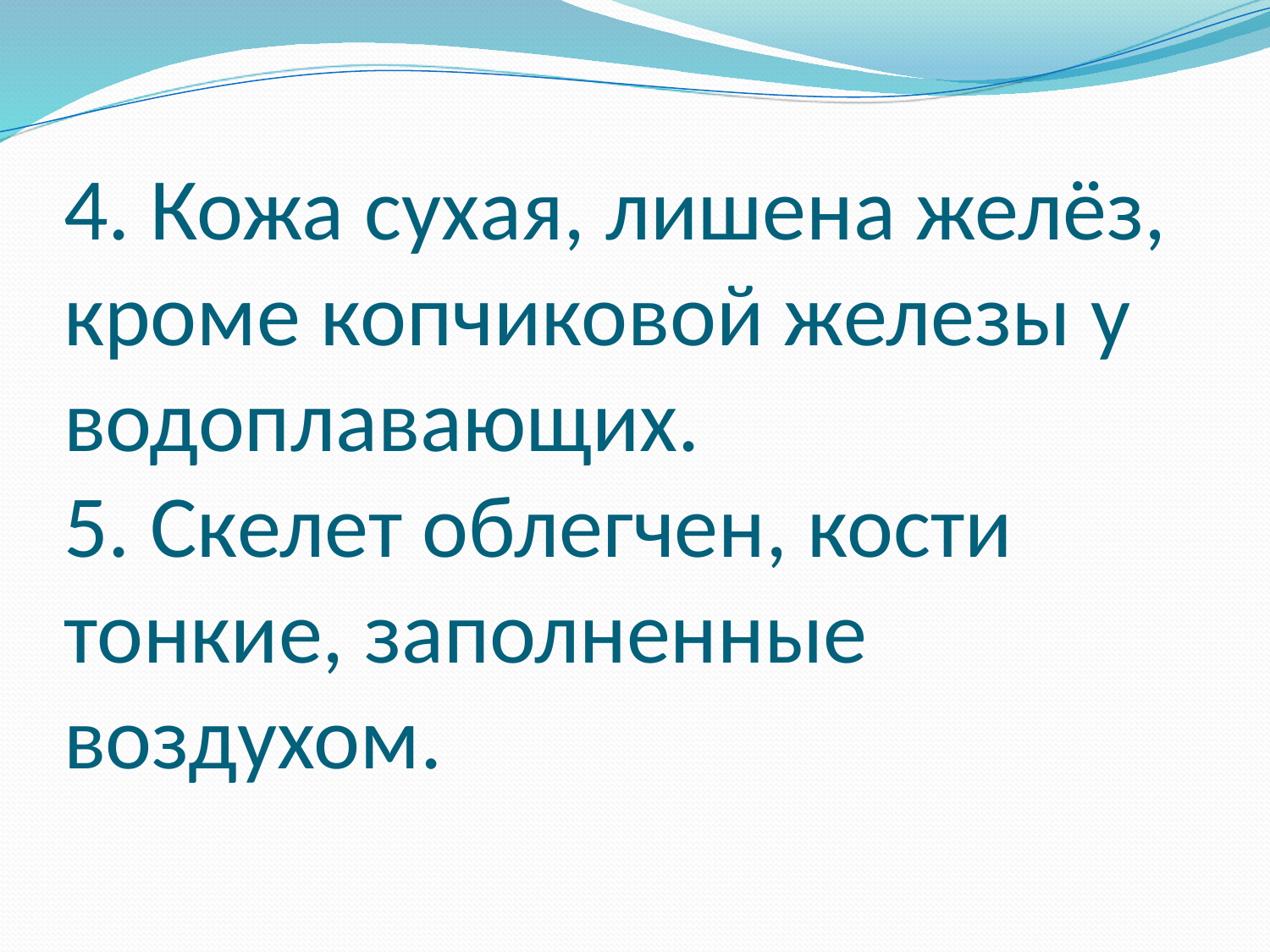

# 4. Кожа сухая, лишена желёз, кроме копчиковой железы у водоплавающих. 5. Скелет облегчен, кости тонкие, заполненные воздухом.